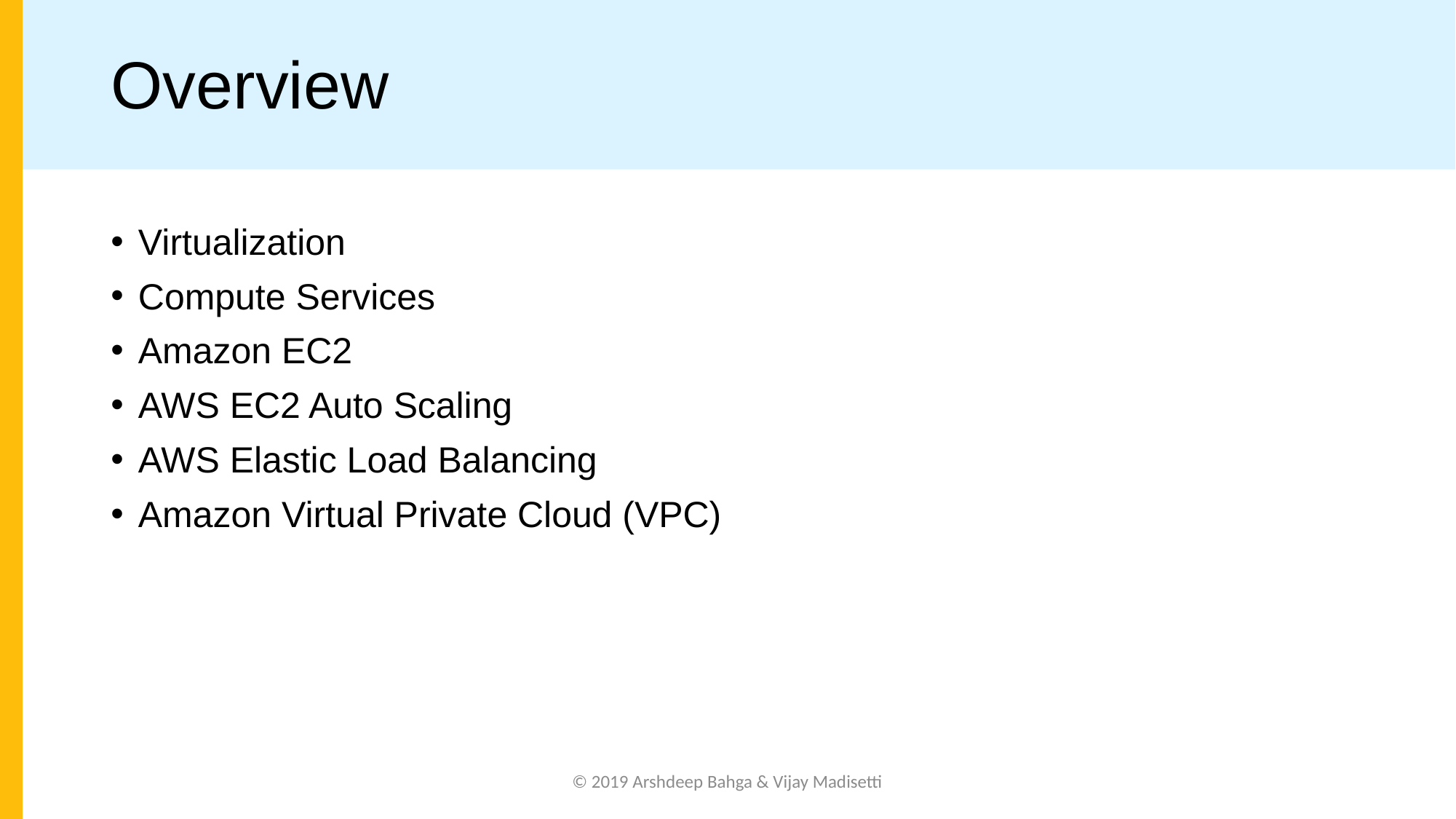

# Overview
Virtualization
Compute Services
Amazon EC2
AWS EC2 Auto Scaling
AWS Elastic Load Balancing
Amazon Virtual Private Cloud (VPC)
© 2019 Arshdeep Bahga & Vijay Madisetti